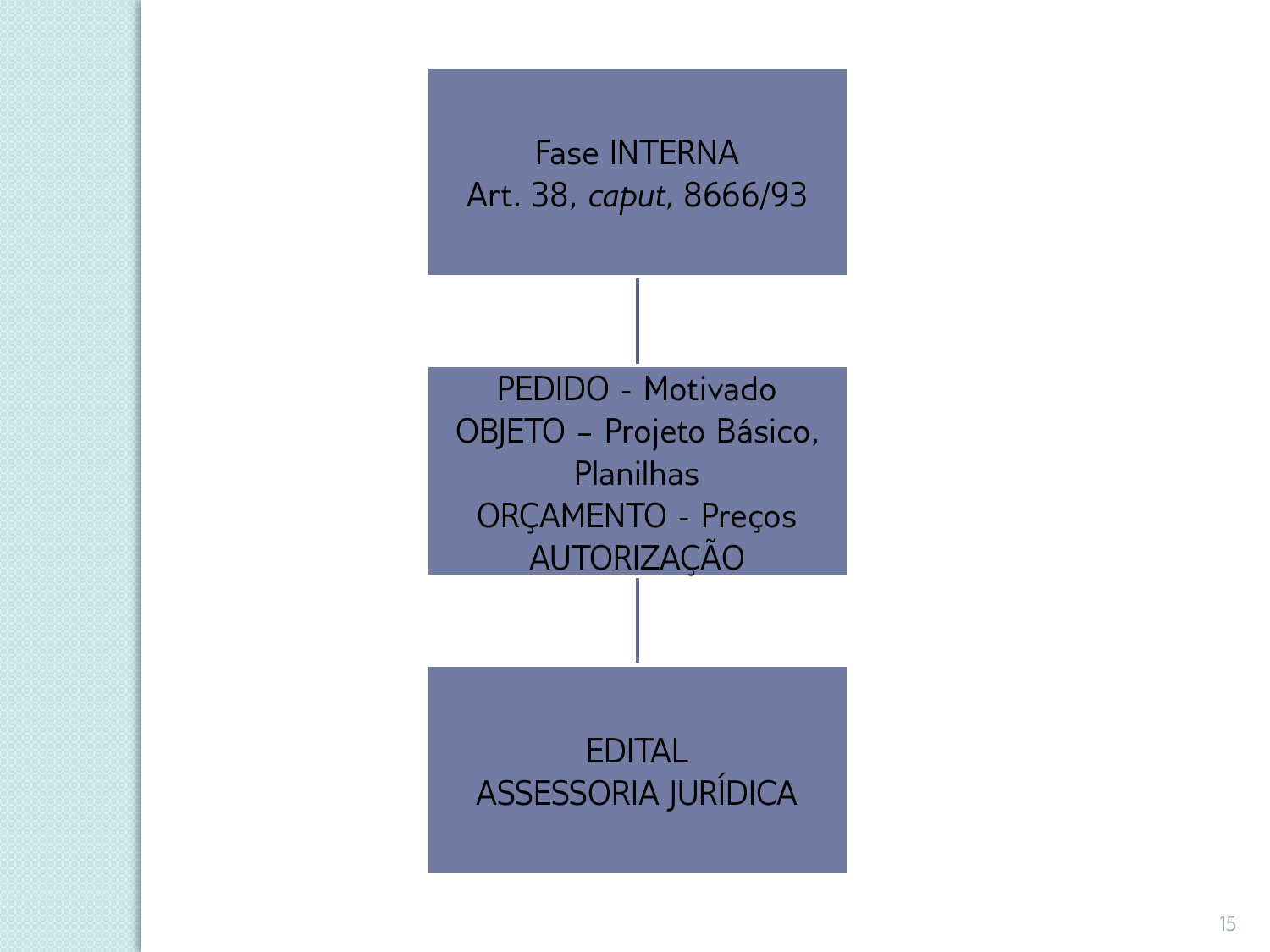

Fase INTERNA
Art. 38, caput, 8666/93
PEDIDO - Motivado
OBJETO – Projeto Básico, Planilhas
ORÇAMENTO - Preços
AUTORIZAÇÃO
EDITAL
ASSESSORIA JURÍDICA

15